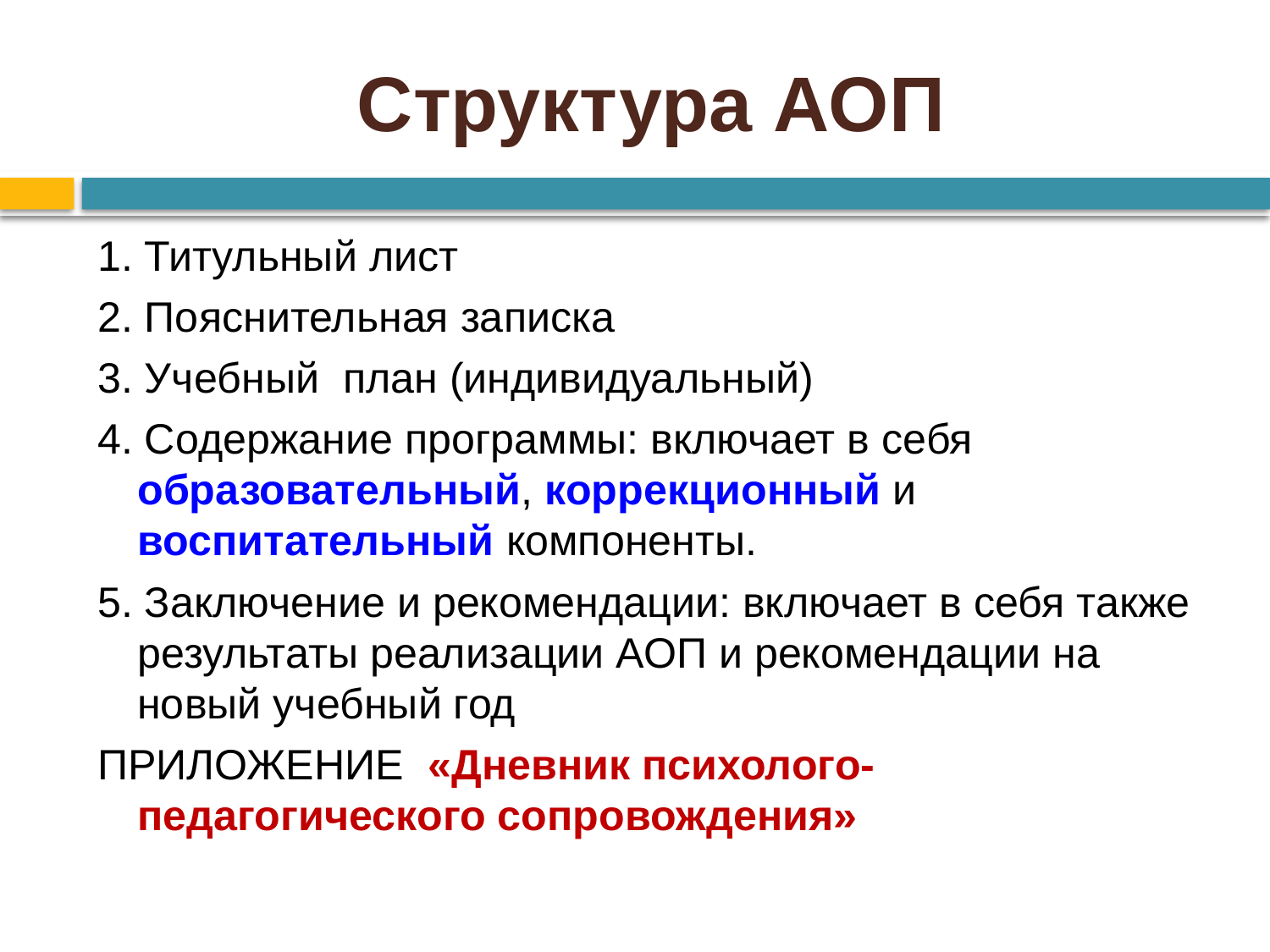

# Структура АОП
1. Титульный лист
2. Пояснительная записка
3. Учебный  план (индивидуальный)
4. Содержание программы: включает в себя образовательный, коррекционный и воспитательный компоненты.
5. Заключение и рекомендации: включает в себя также результаты реализации АОП и рекомендации на новый учебный год
ПРИЛОЖЕНИЕ  «Дневник психолого-педагогического сопровождения»